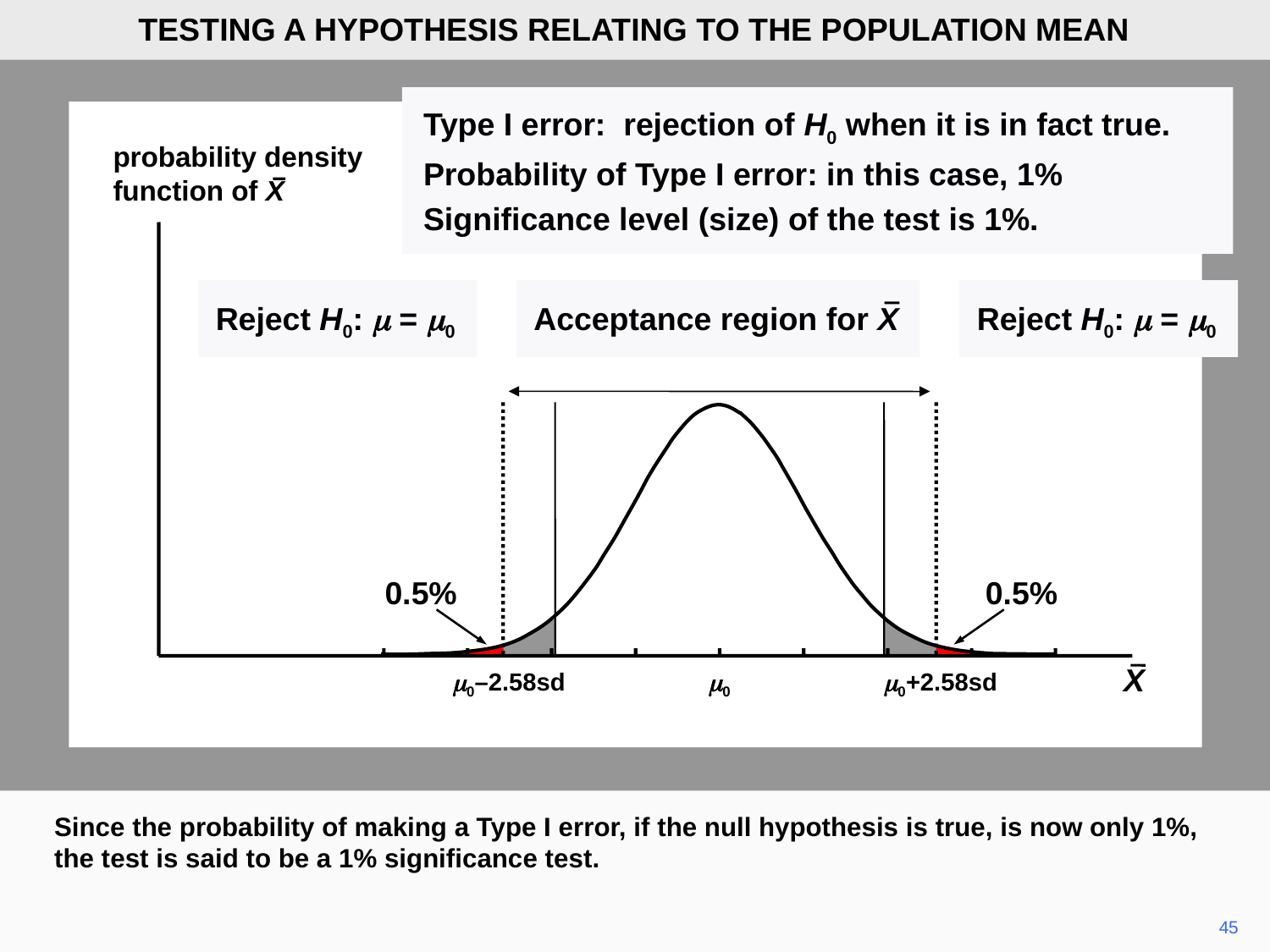

TESTING A HYPOTHESIS RELATING TO THE POPULATION MEAN

Type I error:  rejection of H0 when it is in fact true.
Probability of Type I error: in this case, 1%
Significance level (size) of the test is 1%.
probability density
function of X

Reject H0: μ = μ0
Acceptance region for X
Reject H0: μ = μ0

0.5%
0.5%

X

μ0–2.58sd
μ0
μ0+2.58sd

Since the probability of making a Type I error, if the null hypothesis is true, is now only 1%, the test is said to be a 1% significance test.
45